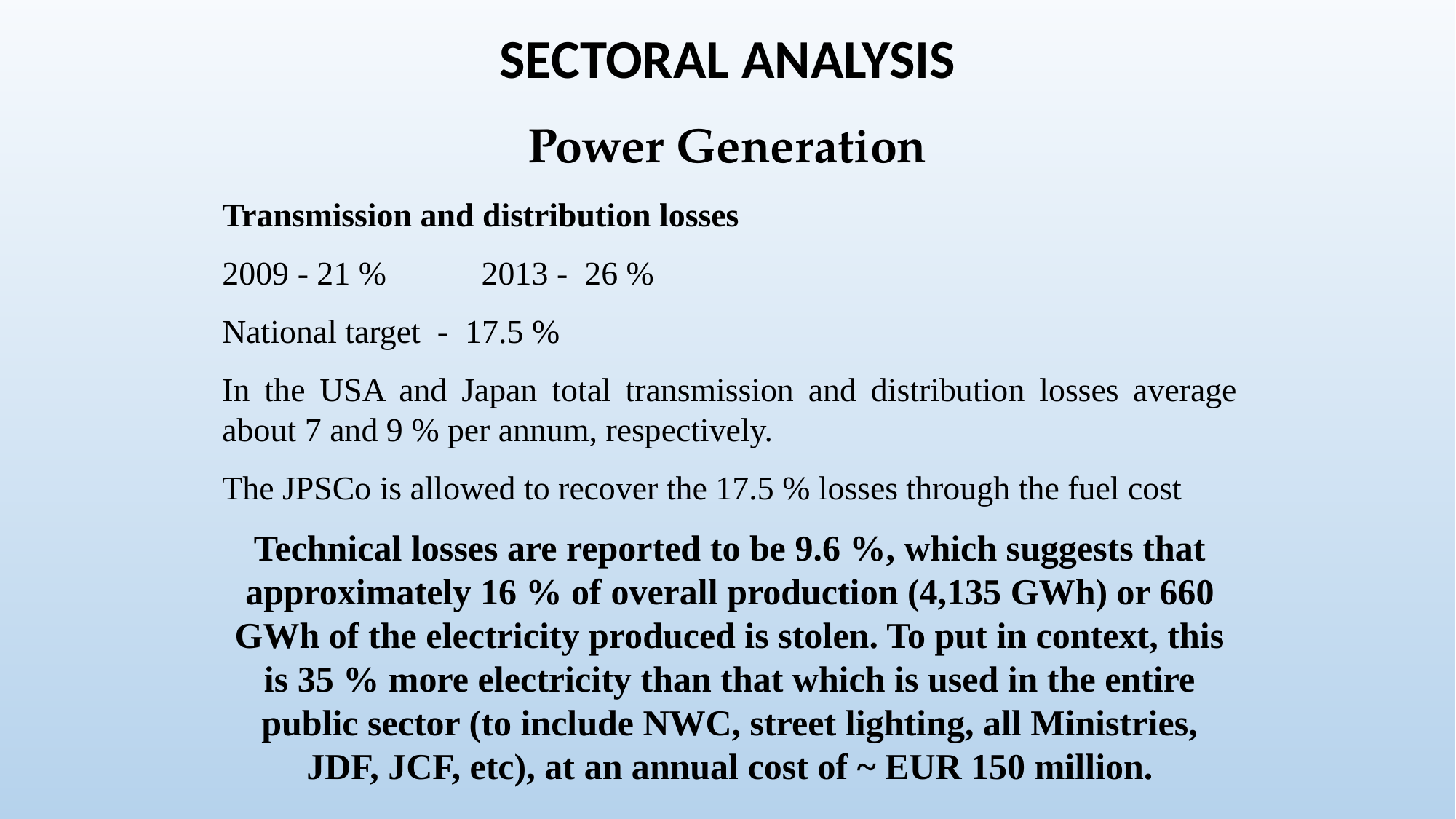

SECTORAL ANALYSIS
Power Generation
Transmission and distribution losses

 - 21 % 	2013 -  26 %

National target  -  17.5 %

In the USA and Japan total transmission and distribution losses average about 7 and 9 % per annum, respectively.

The JPSCo is allowed to recover the 17.5 % losses through the fuel cost

Technical losses are reported to be 9.6 %, which suggests that approximately 16 % of overall production (4,135 GWh) or 660 GWh of the electricity produced is stolen. To put in context, this is 35 % more electricity than that which is used in the entire public sector (to include NWC, street lighting, all Ministries, JDF, JCF, etc), at an annual cost of ~ EUR 150 million.